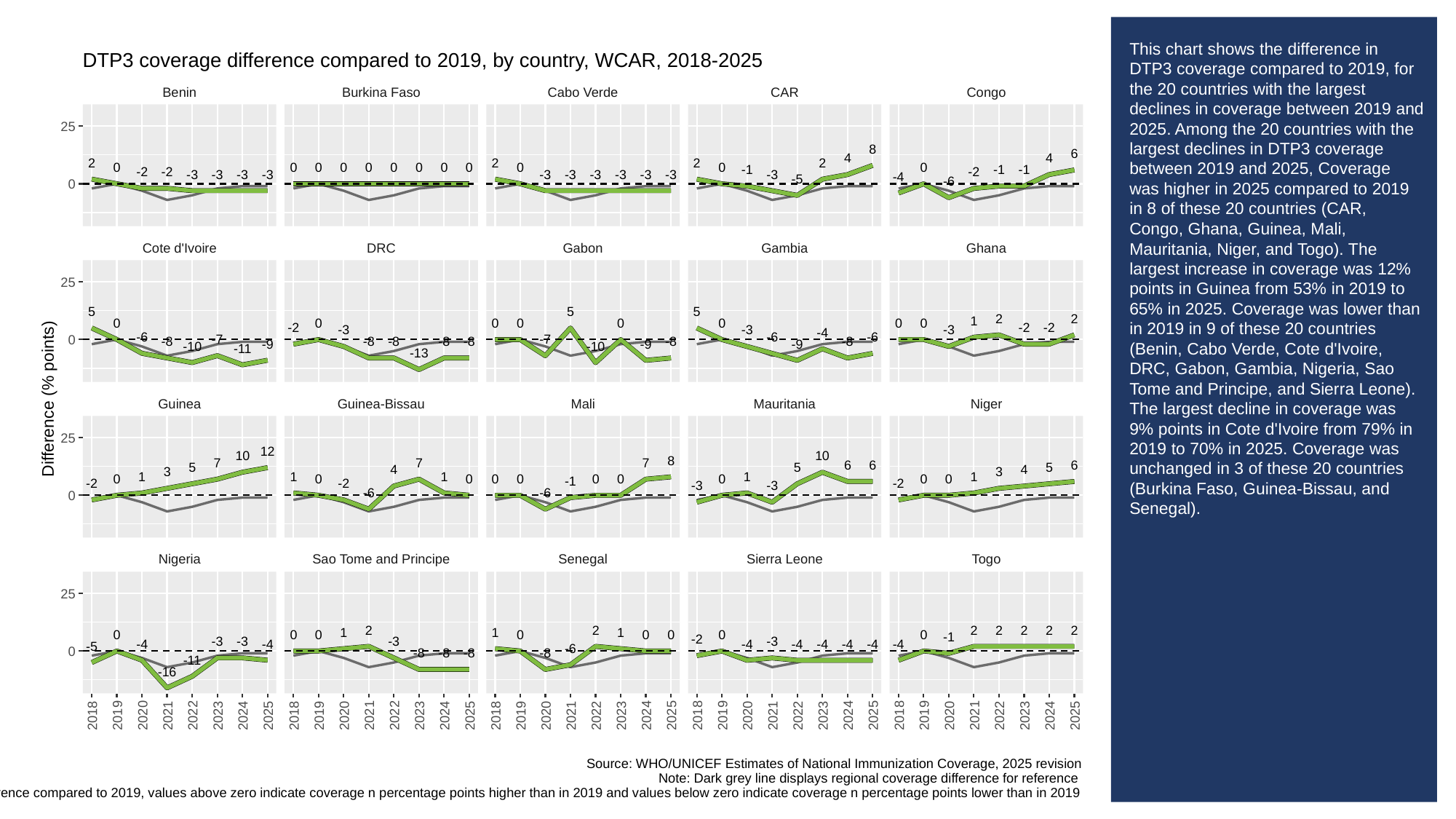

# This chart shows the difference in DTP3 coverage compared to 2019, for the 20 countries with the largest declines in coverage between 2019 and 2025. Among the 20 countries with the largest declines in DTP3 coverage between 2019 and 2025, Coverage was higher in 2025 compared to 2019 in 8 of these 20 countries (CAR, Congo, Ghana, Guinea, Mali, Mauritania, Niger, and Togo). The largest increase in coverage was 12% points in Guinea from 53% in 2019 to 65% in 2025. Coverage was lower than in 2019 in 9 of these 20 countries (Benin, Cabo Verde, Cote d'Ivoire, DRC, Gabon, Gambia, Nigeria, Sao Tome and Principe, and Sierra Leone). The largest decline in coverage was 9% points in Cote d'Ivoire from 79% in 2019 to 70% in 2025. Coverage was unchanged in 3 of these 20 countries (Burkina Faso, Guinea-Bissau, and Senegal).

DTP3 coverage difference compared to 2019, by country, WCAR, 2018-2025
Benin
Burkina Faso
Cabo Verde
CAR
Congo

25

8
6
4
4

2
2
2
2
0
0
0
0
0
0
0
0
0
0
0
0
-1
-1
-1

-2
-2
-2
-3
-3
-3
-3
-3
-3
-3
-3
-3
-3
-3

-4
-5
-6
0

Cote d'Ivoire
DRC
Gabon
Gambia
Ghana

25

5
5
5

2
2
1
0
0
0
0
0
0
0
0
-2
-2
-2
-3
-3
-3
-4

-6
-6
-6
-7
-7
0

-8
-8
-8
-8
-8
-8
-8
-9
-9
-9

-10
-10
-11
-13

Difference (% points)
Guinea
Guinea-Bissau
Mali
Mauritania
Niger

25

12
10
10
8
7
7
7
6
6
6
5
5
5
4
4

3
3

1
1
1
1
1

0
0
0
0
0
0
0
0
0
0
-1

-2
-2
-2

-3
-3

-6
-6
0

Nigeria
Sao Tome and Principe
Senegal
Sierra Leone
Togo

25

2
2
2
2
2
2
2
1
1
1
0
0
0
0
0
0
0
0
-1
-2
-3
-3
-3
-3
-4
-4
-4
-4
-4
-4
-4
-4
-5
-6
0

-8
-8
-8
-8

-11
-16

2018
2019
2020
2021
2022
2023
2024
2025
2018
2019
2020
2021
2022
2023
2024
2025
2018
2019
2020
2021
2022
2023
2024
2025
2018
2019
2020
2021
2022
2023
2024
2025
2018
2019
2020
2021
2022
2023
2024
2025
Source: WHO/UNICEF Estimates of National Immunization Coverage, 2025 revision
Note: Dark grey line displays regional coverage difference for reference
When looking at coverage difference compared to 2019, values above zero indicate coverage n percentage points higher than in 2019 and values below zero indicate coverage n percentage points lower than in 2019